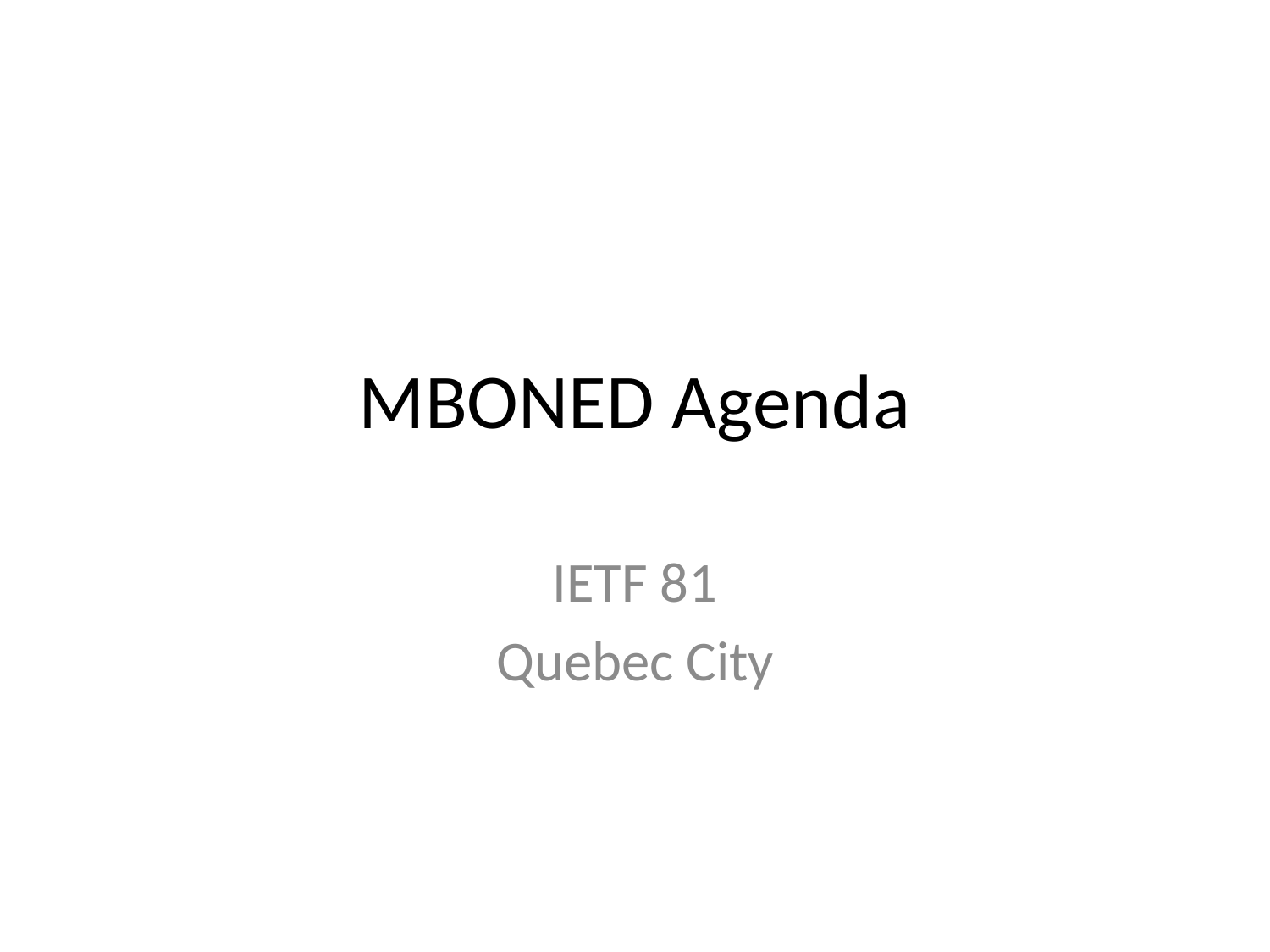

# MBONED Agenda
IETF 81
Quebec City